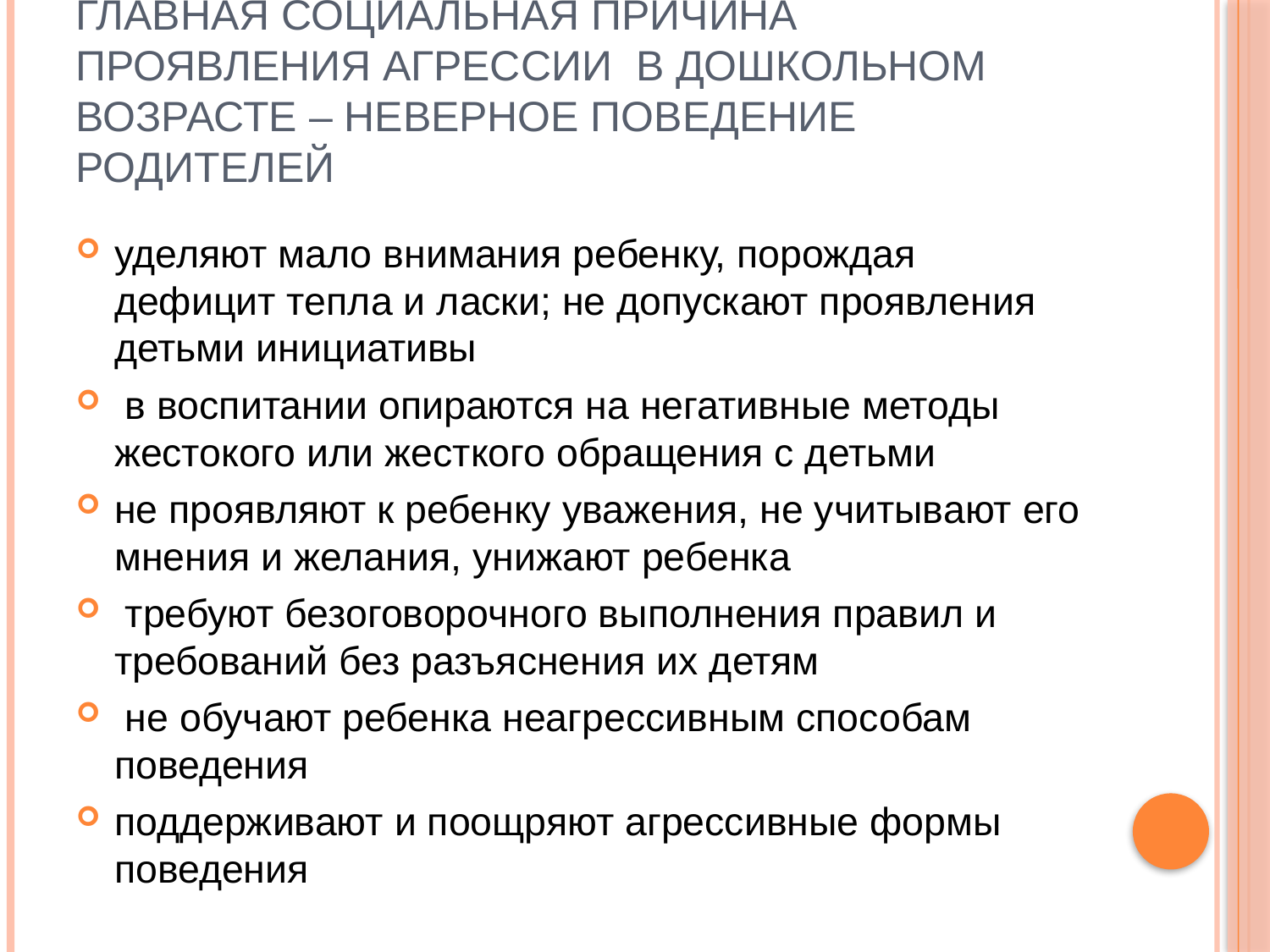

# Главная социальная причина проявления агрессии  в дошкольном возрасте – неверное поведение родителей
уделяют мало внимания ребенку, порождая дефицит тепла и ласки; не допускают проявления детьми инициативы
 в воспитании опираются на негативные методы жестокого или жесткого обращения с детьми
не проявляют к ребенку уважения, не учитывают его мнения и желания, унижают ребенка
 требуют безоговорочного выполнения правил и требований без разъяснения их детям
 не обучают ребенка неагрессивным способам поведения
поддерживают и поощряют агрессивные формы поведения